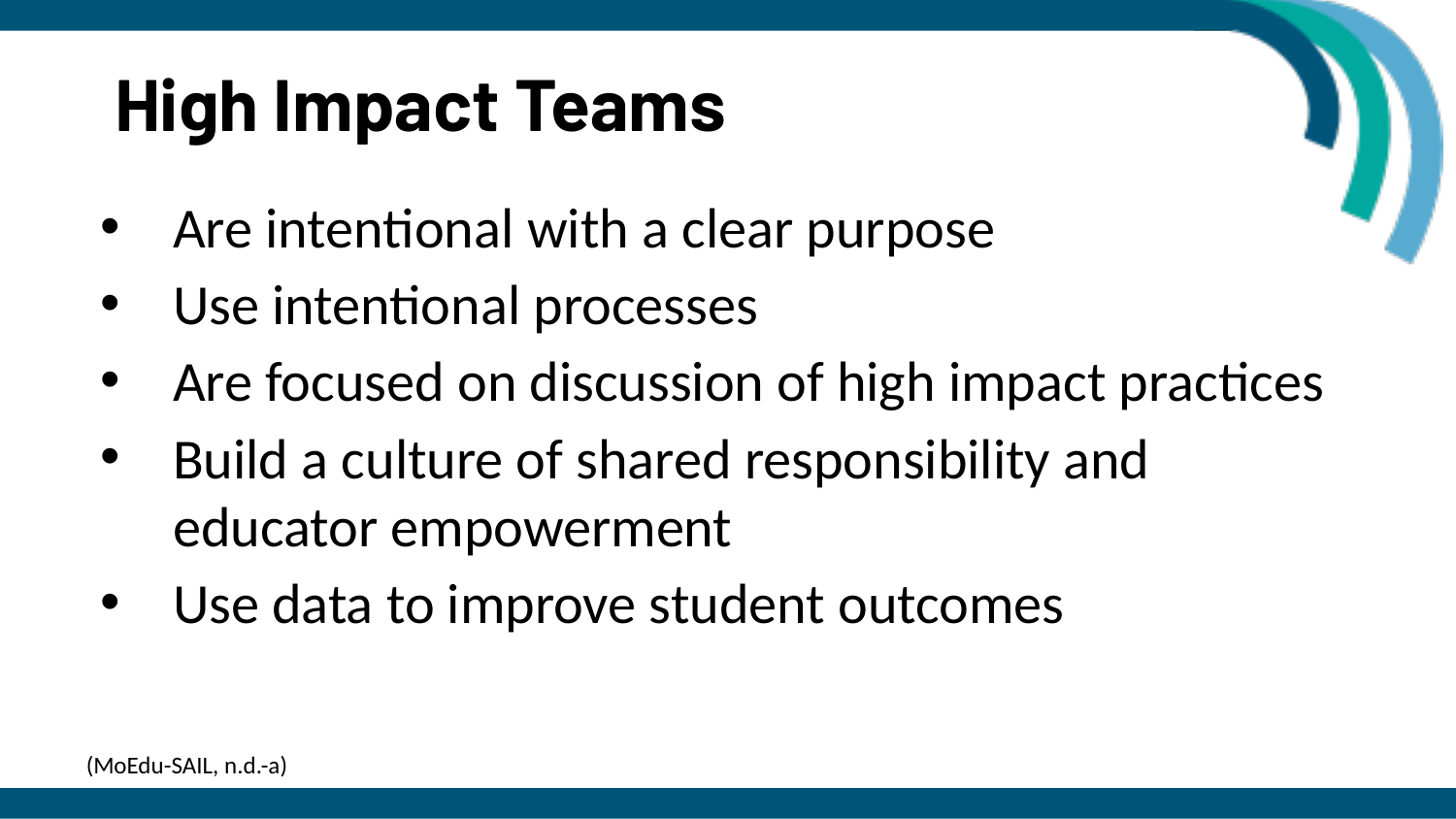

# High Impact Teams
Are intentional with a clear purpose
Use intentional processes
Are focused on discussion of high impact practices
Build a culture of shared responsibility and educator empowerment
Use data to improve student outcomes
(MoEdu-SAIL, n.d.-a)